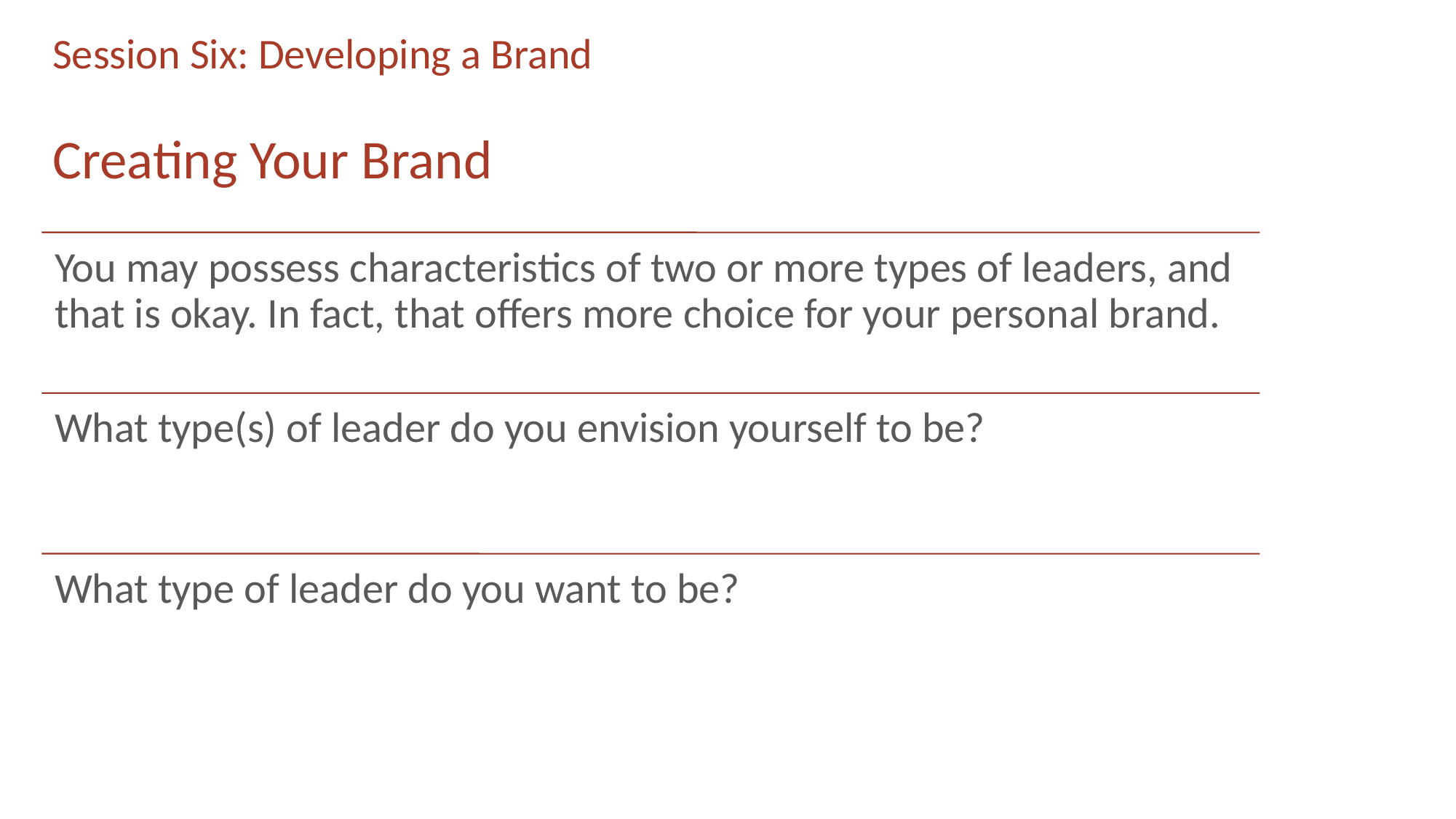

# Session Six: Developing a Brand
Creating Your Brand
You may possess characteristics of two or more types of leaders, and that is okay. In fact, that offers more choice for your personal brand.
What type(s) of leader do you envision yourself to be?
What type of leader do you want to be?